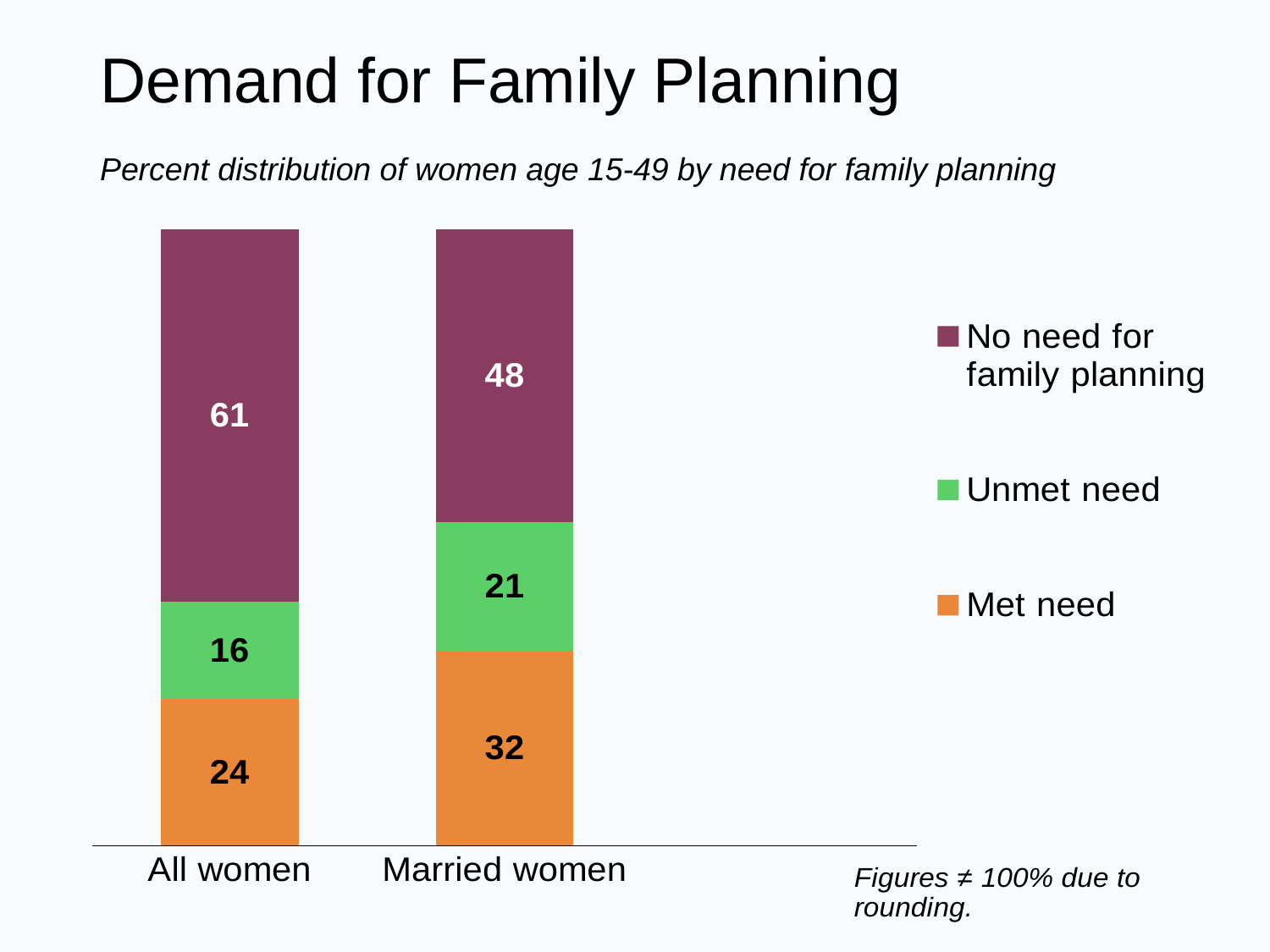

# Demand for Family Planning
Percent distribution of women age 15-49 by need for family planning

### Chart

| Category | Met need | Unmet need | No need for family planning |
|---|---|---|---|
| All women | 24.0 | 16.0 | 61.0 |
| Married women | 32.0 | 21.0 | 48.0 |